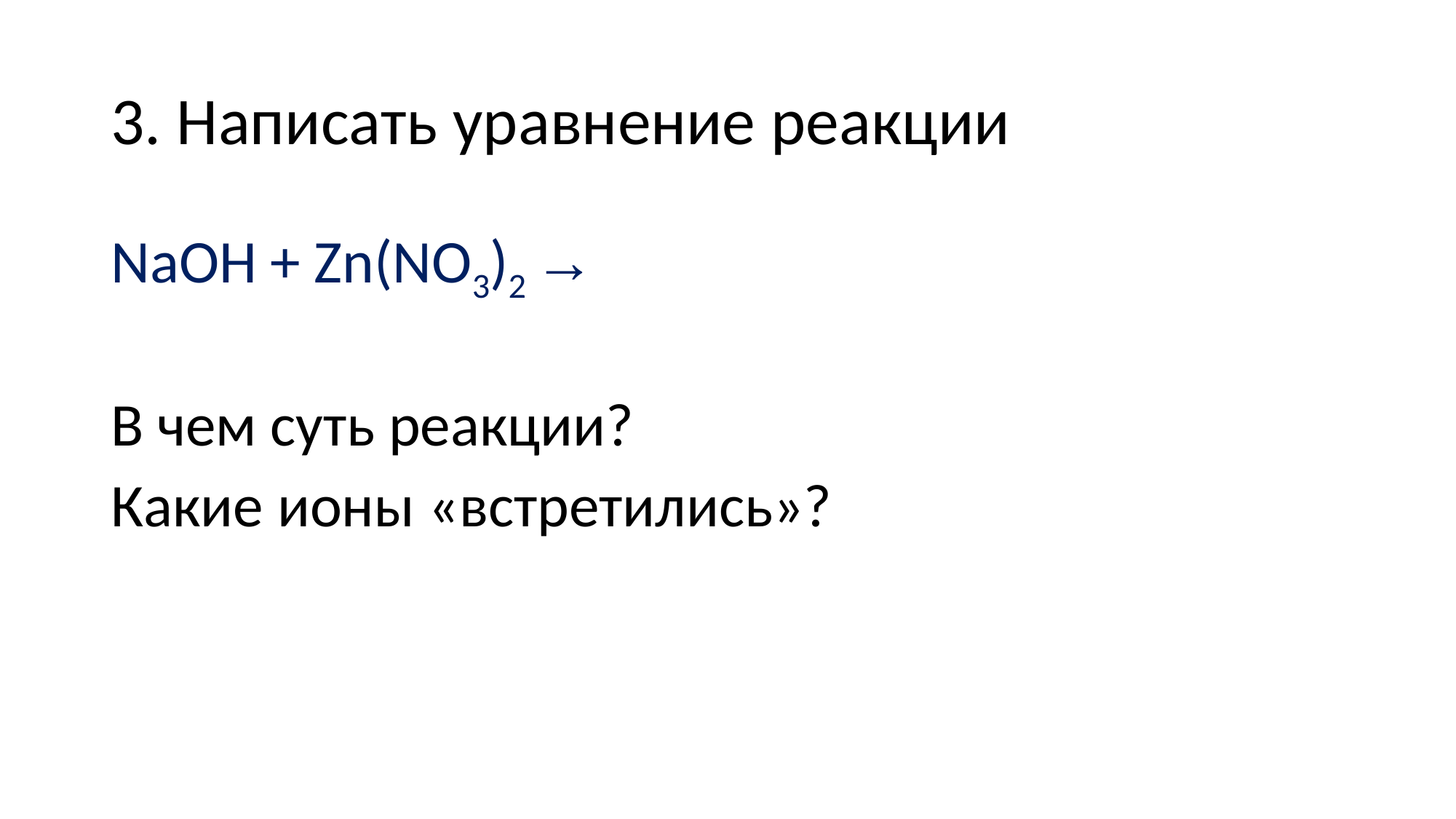

# 3. Написать уравнение реакции
NaOH + Zn(NO3)2 →

В чем суть реакции?
Какие ионы «встретились»?